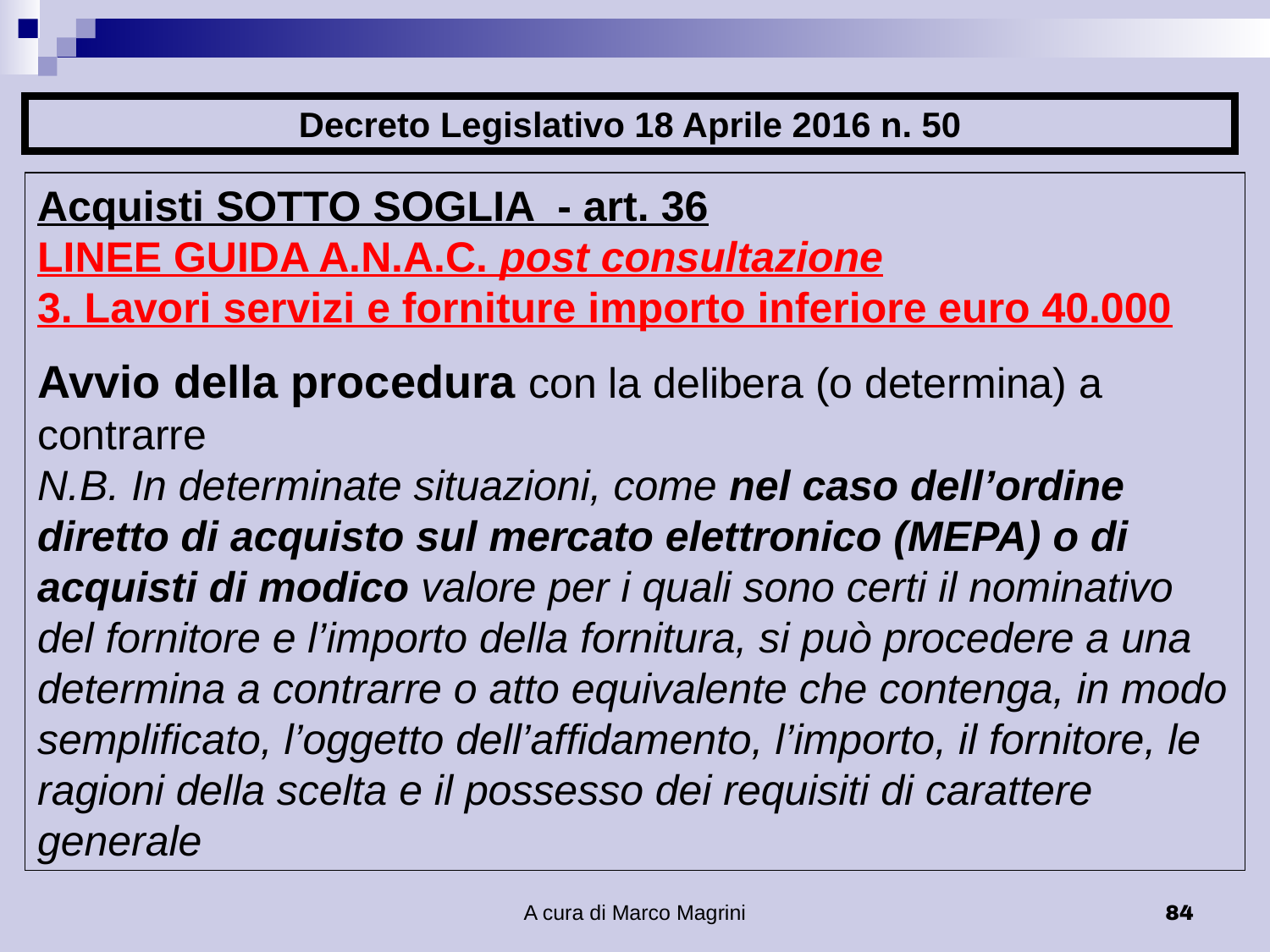

Decreto Legislativo 18 Aprile 2016 n. 50
Acquisti SOTTO SOGLIA  - art. 36
LINEE GUIDA A.N.A.C. post consultazione
3. Lavori servizi e forniture importo inferiore euro 40.000

Avvio della procedura con la delibera (o determina) a contrarre
N.B. In determinate situazioni, come nel caso dell’ordine diretto di acquisto sul mercato elettronico (MEPA) o di acquisti di modico valore per i quali sono certi il nominativo del fornitore e l’importo della fornitura, si può procedere a una determina a contrarre o atto equivalente che contenga, in modo semplificato, l’oggetto dell’affidamento, l’importo, il fornitore, le ragioni della scelta e il possesso dei requisiti di carattere generale

A cura di Marco Magrini
84